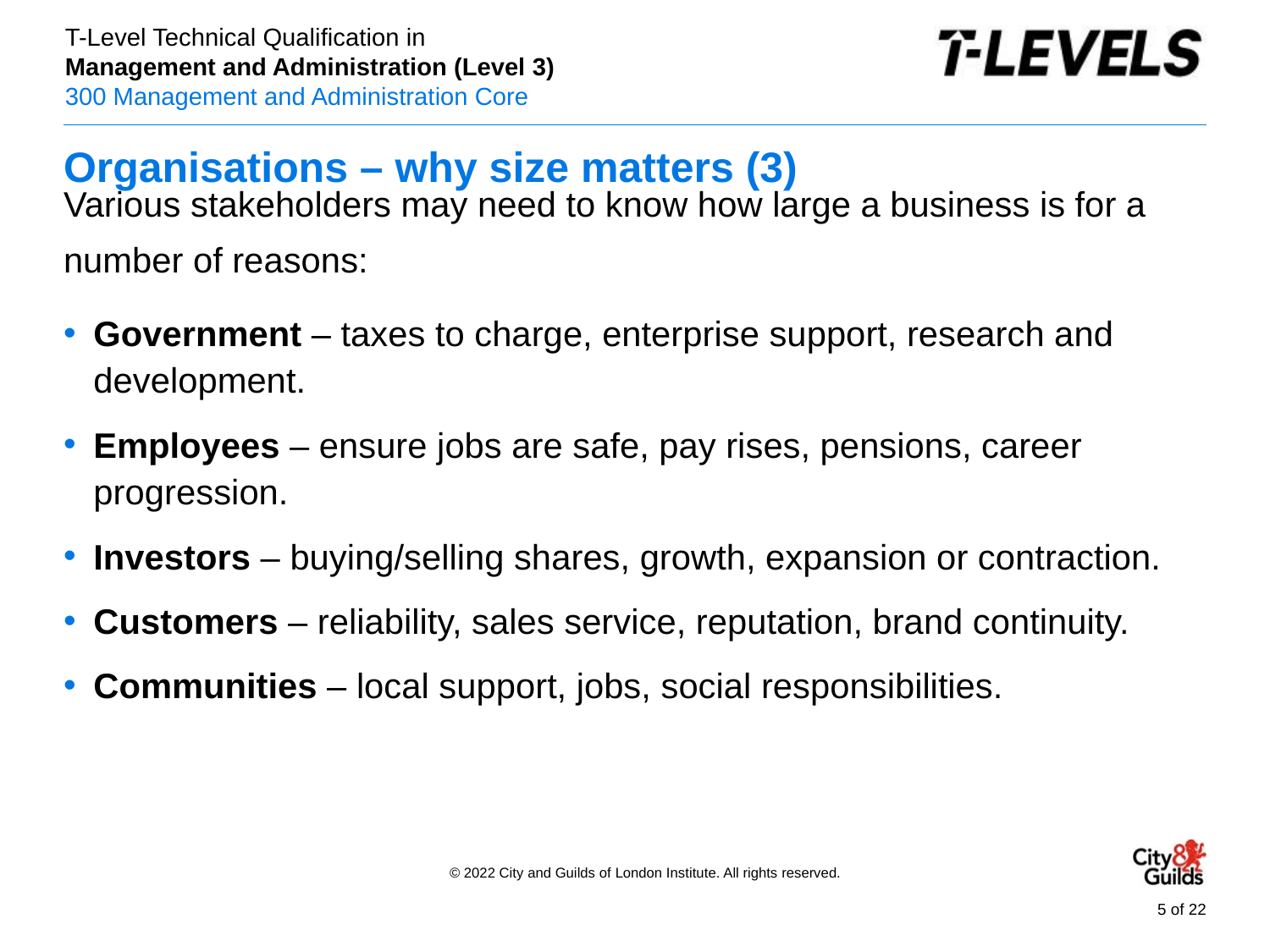

# Organisations – why size matters (3)
Various stakeholders may need to know how large a business is for a number of reasons:
Government – taxes to charge, enterprise support, research and development.
Employees – ensure jobs are safe, pay rises, pensions, career progression.
Investors – buying/selling shares, growth, expansion or contraction.
Customers – reliability, sales service, reputation, brand continuity.
Communities – local support, jobs, social responsibilities.